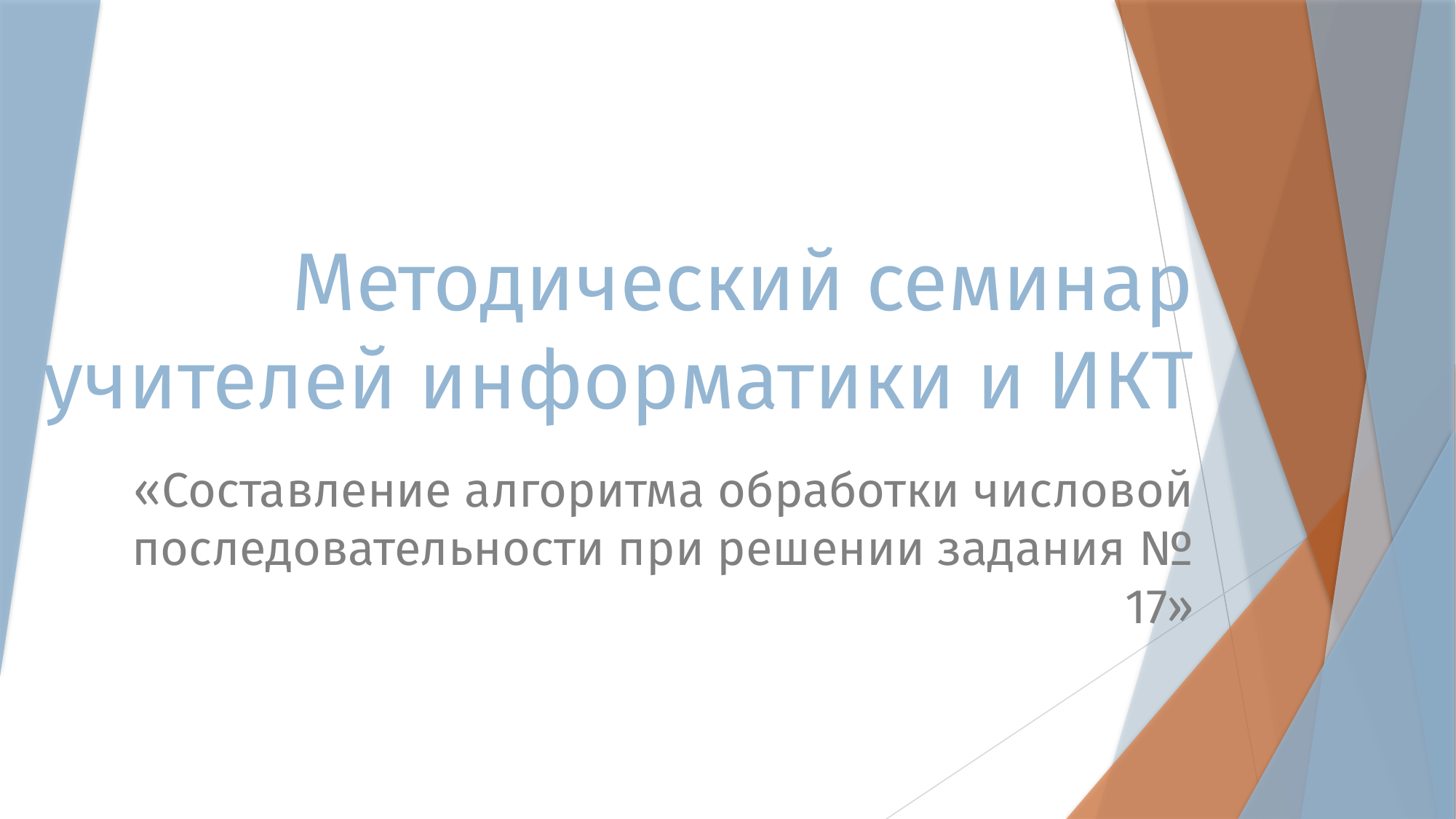

# Методический семинар учителей информатики и ИКТ
«Составление алгоритма обработки числовой последовательности при решении задания № 17»